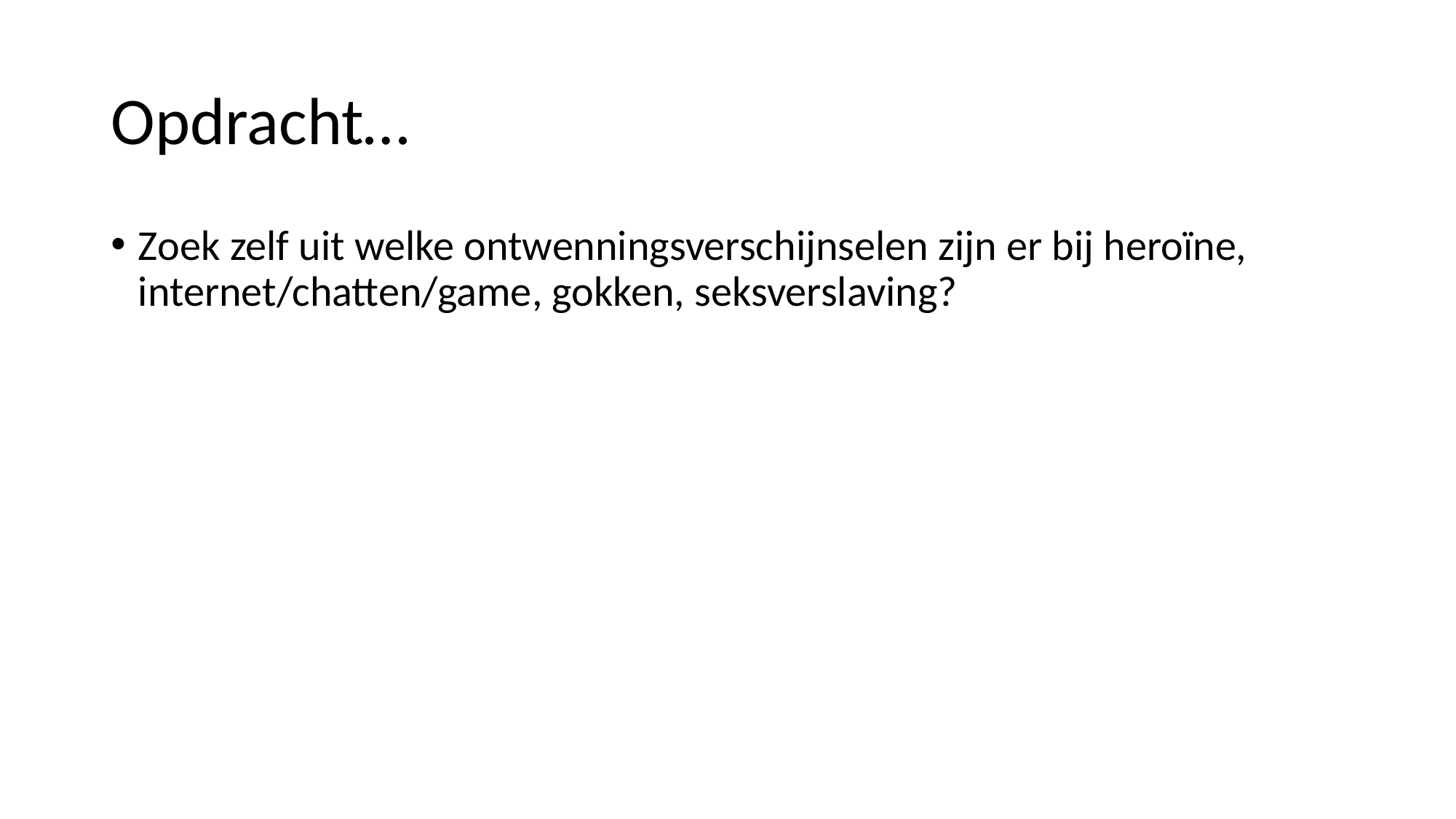

# Opdracht…
Zoek zelf uit welke ontwenningsverschijnselen zijn er bij heroïne, internet/chatten/game, gokken, seksverslaving?